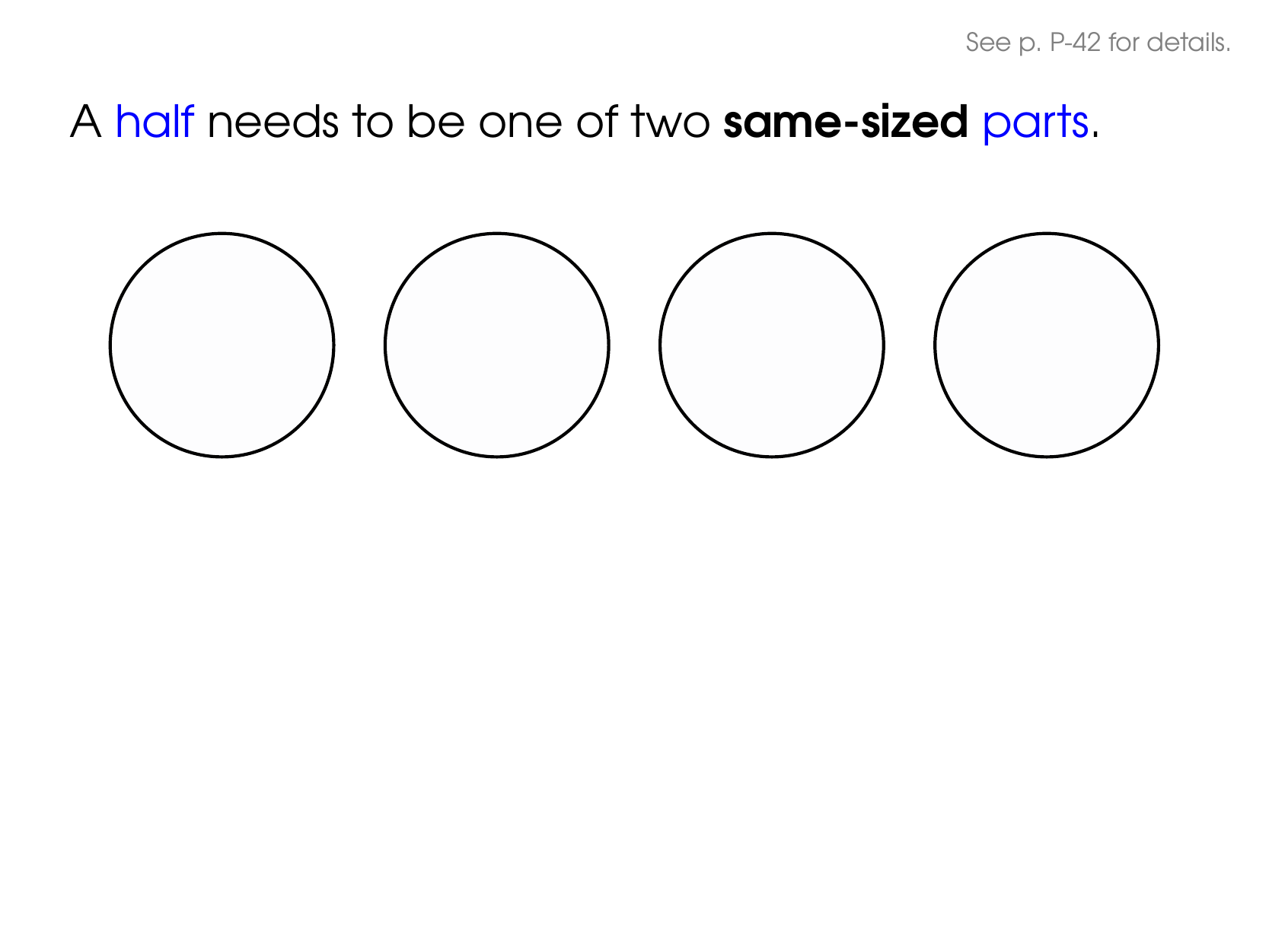

See p. P-42 for details.
A half needs to be one of two same-sized parts.